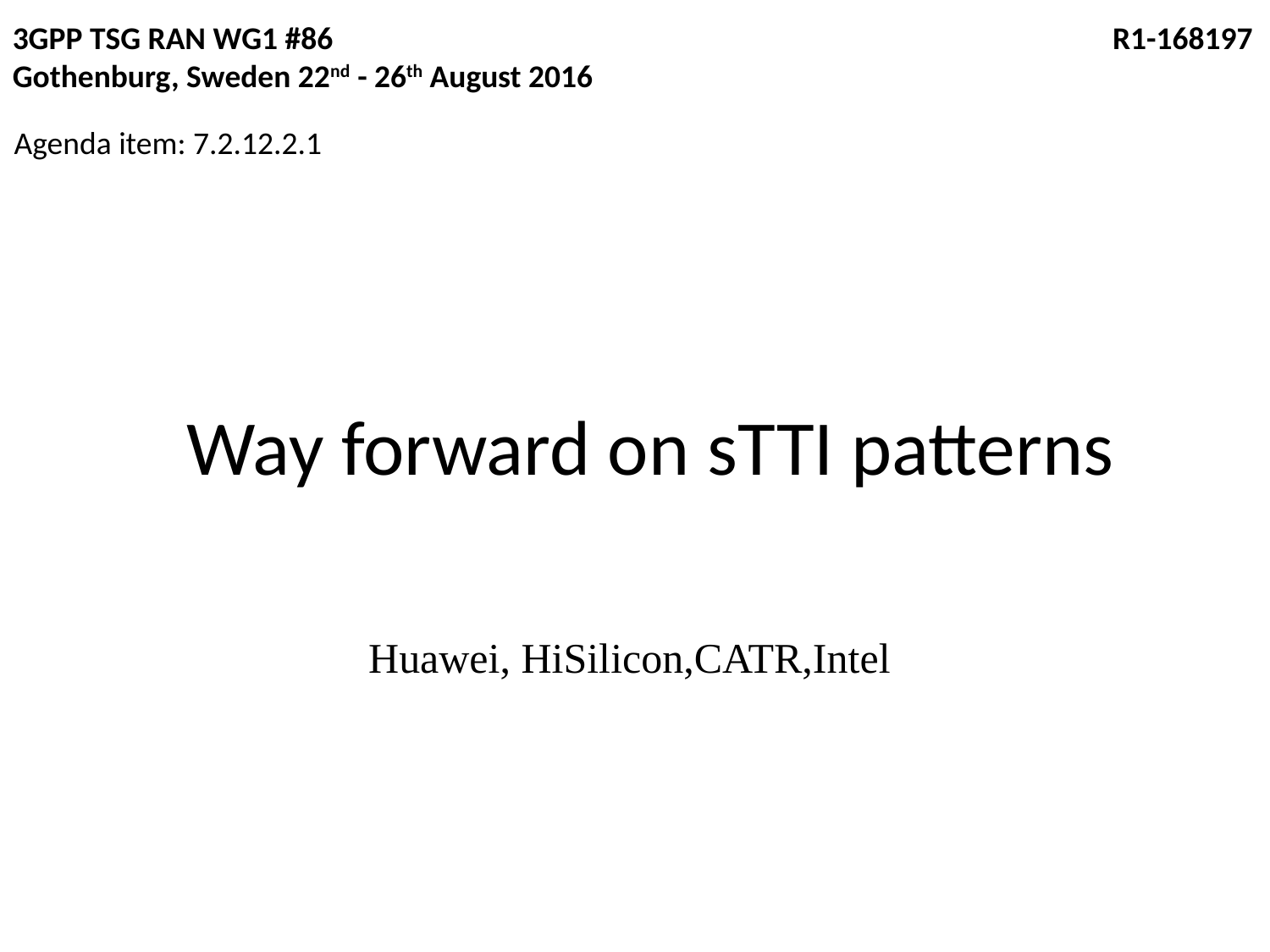

3GPP TSG RAN WG1 #86	             			                                               R1-168197
Gothenburg, Sweden 22nd - 26th August 2016
Agenda item: 7.2.12.2.1
# Way forward on sTTI patterns
Huawei, HiSilicon,CATR,Intel